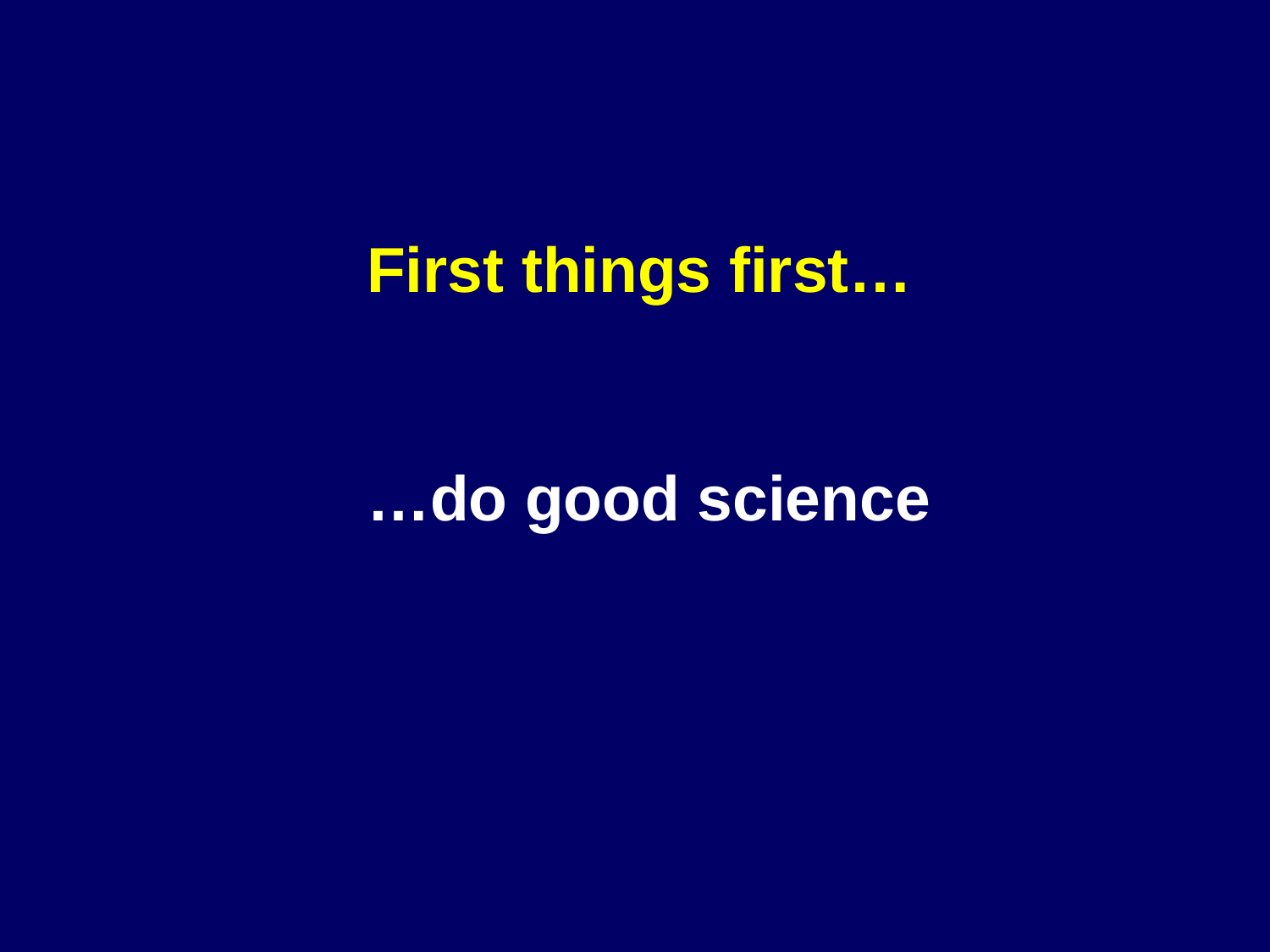

# First things first… …do good science